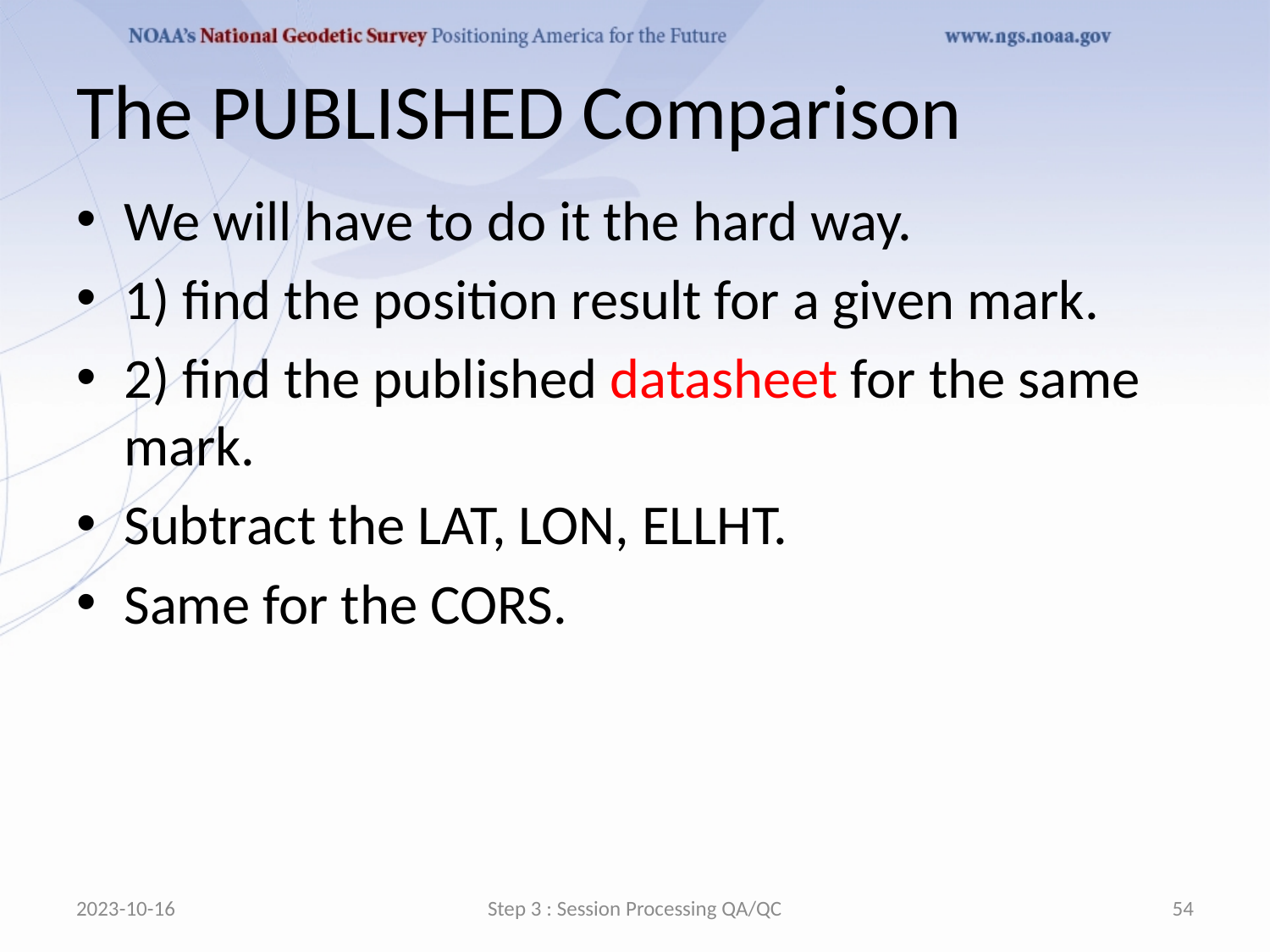

# The PUBLISHED Comparison
We will have to do it the hard way.
1) find the position result for a given mark.
2) find the published datasheet for the same mark.
Subtract the LAT, LON, ELLHT.
Same for the CORS.
2023-10-16
Step 3 : Session Processing QA/QC
54